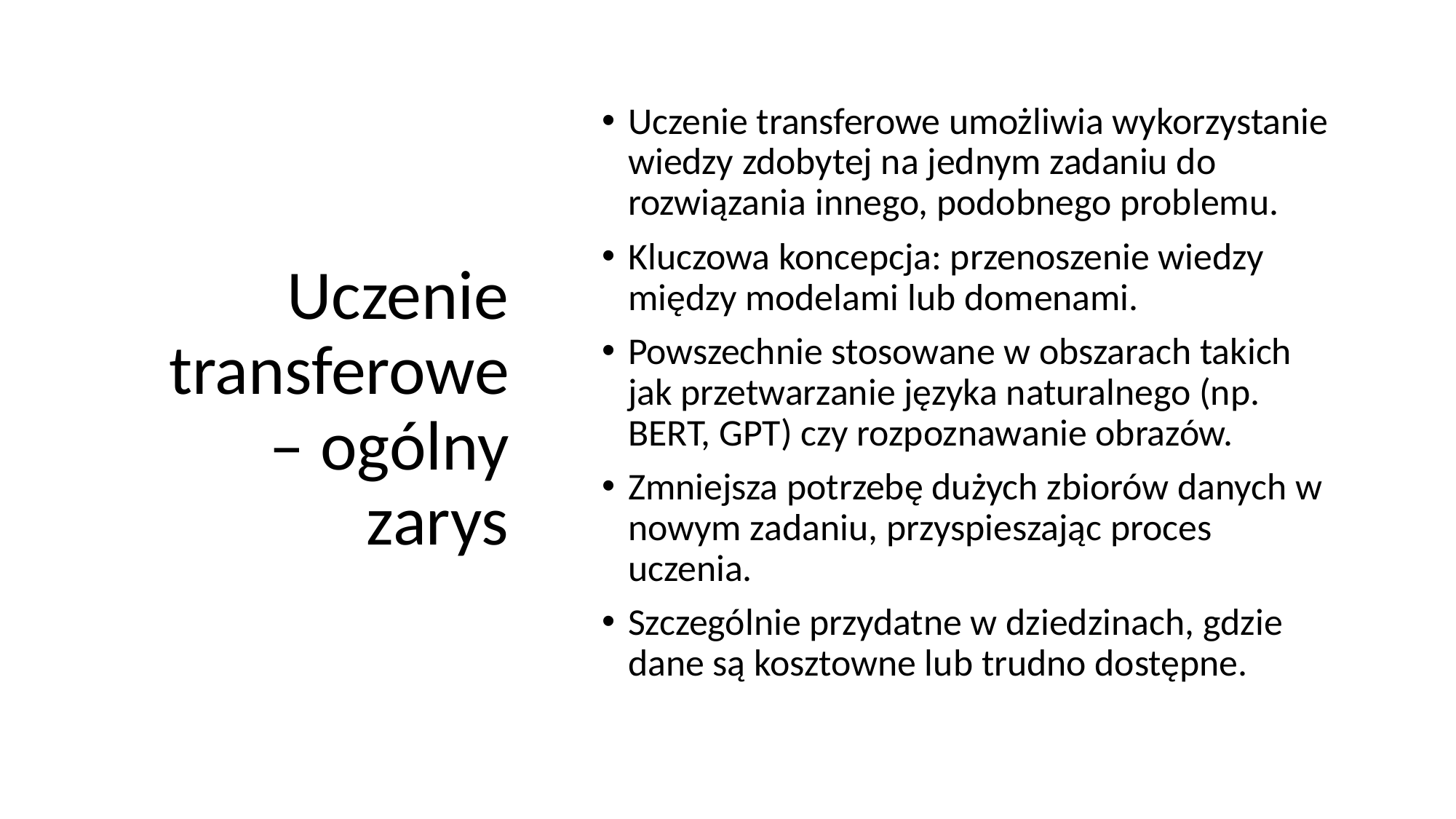

# Uczenie transferowe – ogólny zarys
Uczenie transferowe umożliwia wykorzystanie wiedzy zdobytej na jednym zadaniu do rozwiązania innego, podobnego problemu.
Kluczowa koncepcja: przenoszenie wiedzy między modelami lub domenami.
Powszechnie stosowane w obszarach takich jak przetwarzanie języka naturalnego (np. BERT, GPT) czy rozpoznawanie obrazów.
Zmniejsza potrzebę dużych zbiorów danych w nowym zadaniu, przyspieszając proces uczenia.
Szczególnie przydatne w dziedzinach, gdzie dane są kosztowne lub trudno dostępne.